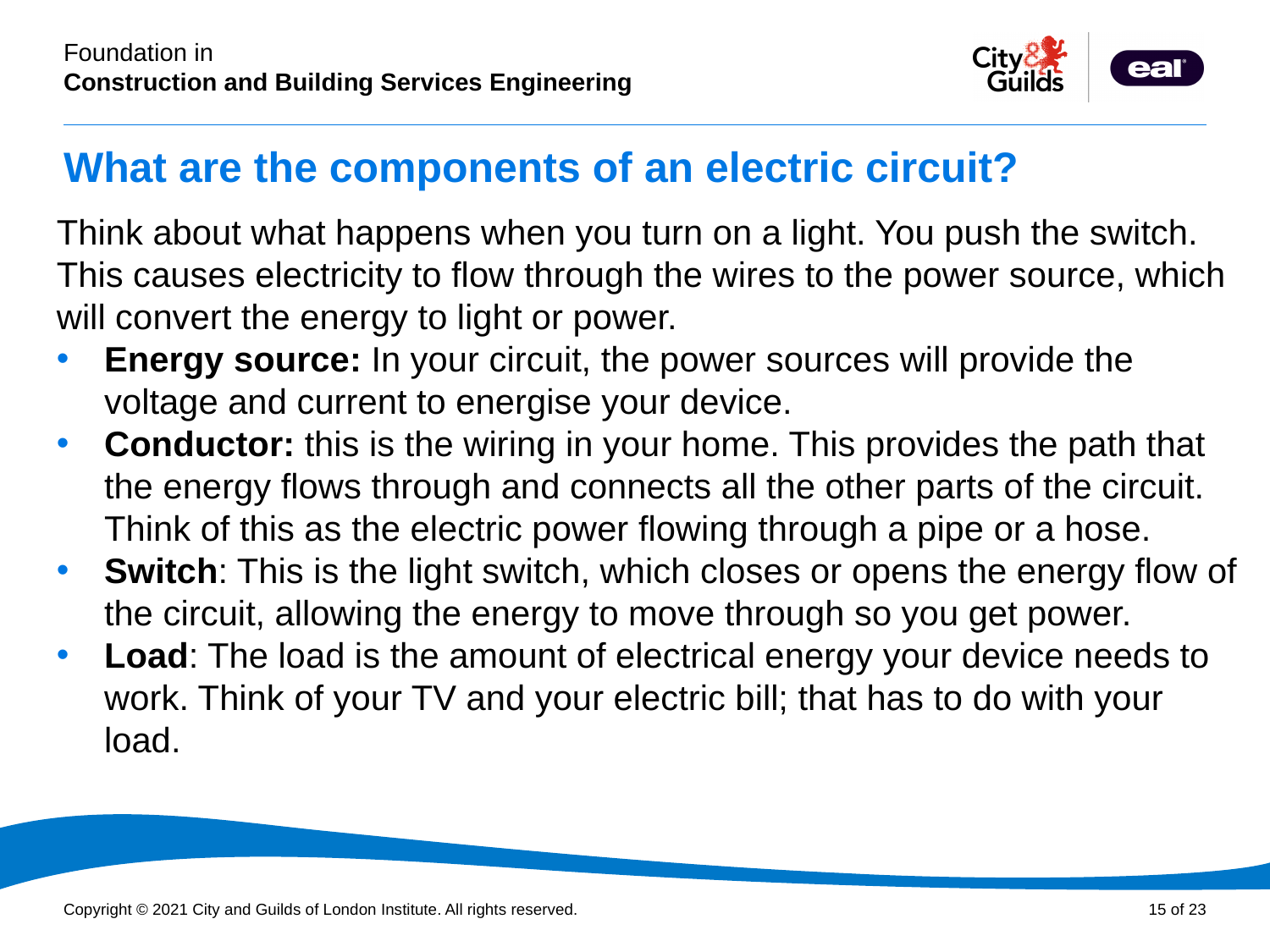

# What are the components of an electric circuit?
Think about what happens when you turn on a light. You push the switch. This causes electricity to flow through the wires to the power source, which will convert the energy to light or power.
Energy source: In your circuit, the power sources will provide the voltage and current to energise your device.
Conductor: this is the wiring in your home. This provides the path that the energy flows through and connects all the other parts of the circuit. Think of this as the electric power flowing through a pipe or a hose.
Switch: This is the light switch, which closes or opens the energy flow of the circuit, allowing the energy to move through so you get power.
Load: The load is the amount of electrical energy your device needs to work. Think of your TV and your electric bill; that has to do with your load.